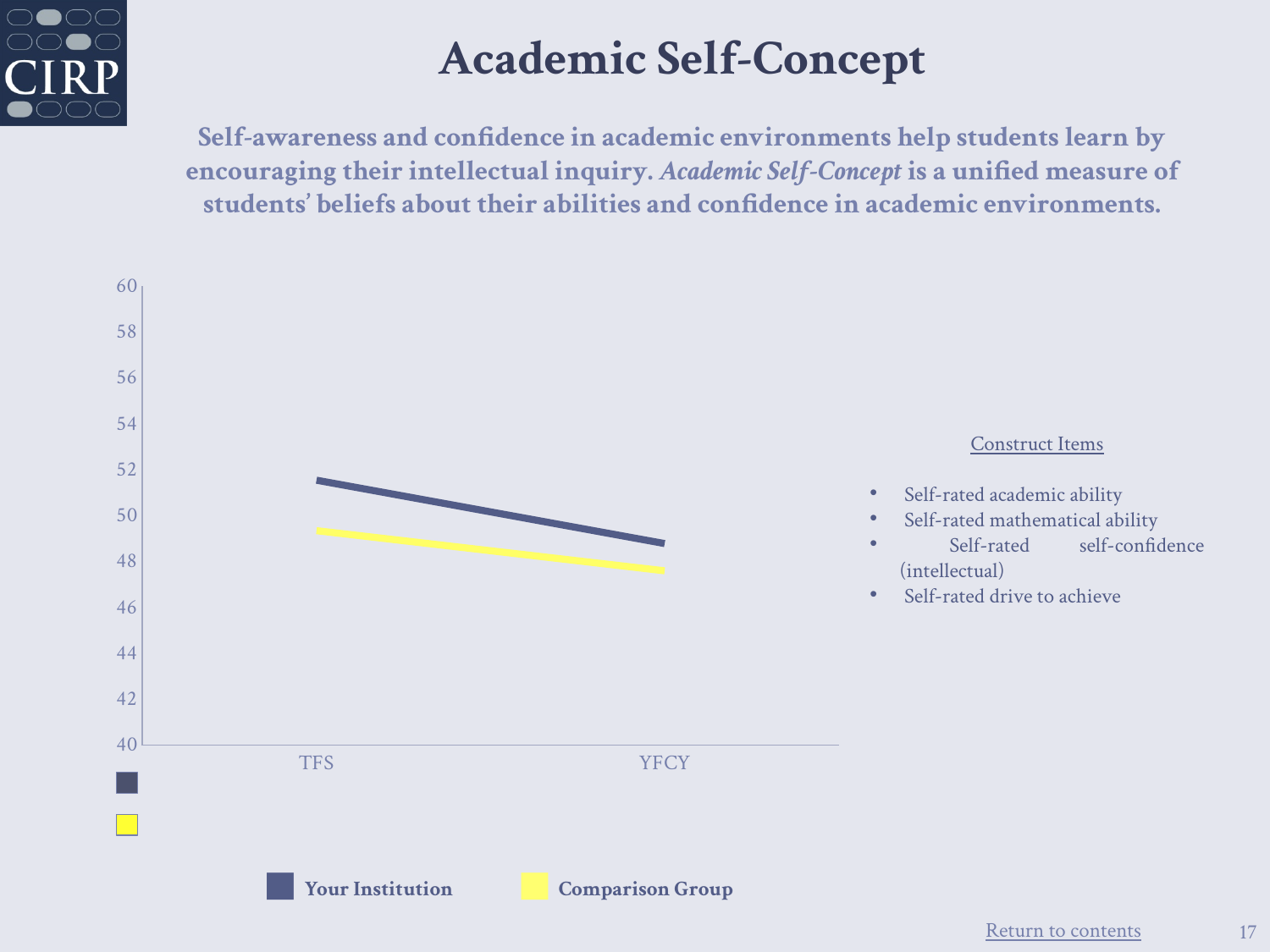

Academic Self-Concept
Self-awareness and confidence in academic environments help students learn by encouraging their intellectual inquiry. Academic Self-Concept is a unified measure of students’ beliefs about their abilities and confidence in academic environments.

### Chart: High Pluralistic Orientation

| Category |
|---|

### Chart

| Category | i | c |
|---|---|---|
| TFS | 51.55 | 49.35 |
| YFCY | 48.79 | 47.6 |
Construct Items

 Self-rated academic ability
 Self-rated mathematical ability
 Self-rated self-confidence (intellectual)
 Self-rated drive to achieve
■ Your Institution
■ Comparison Group
17